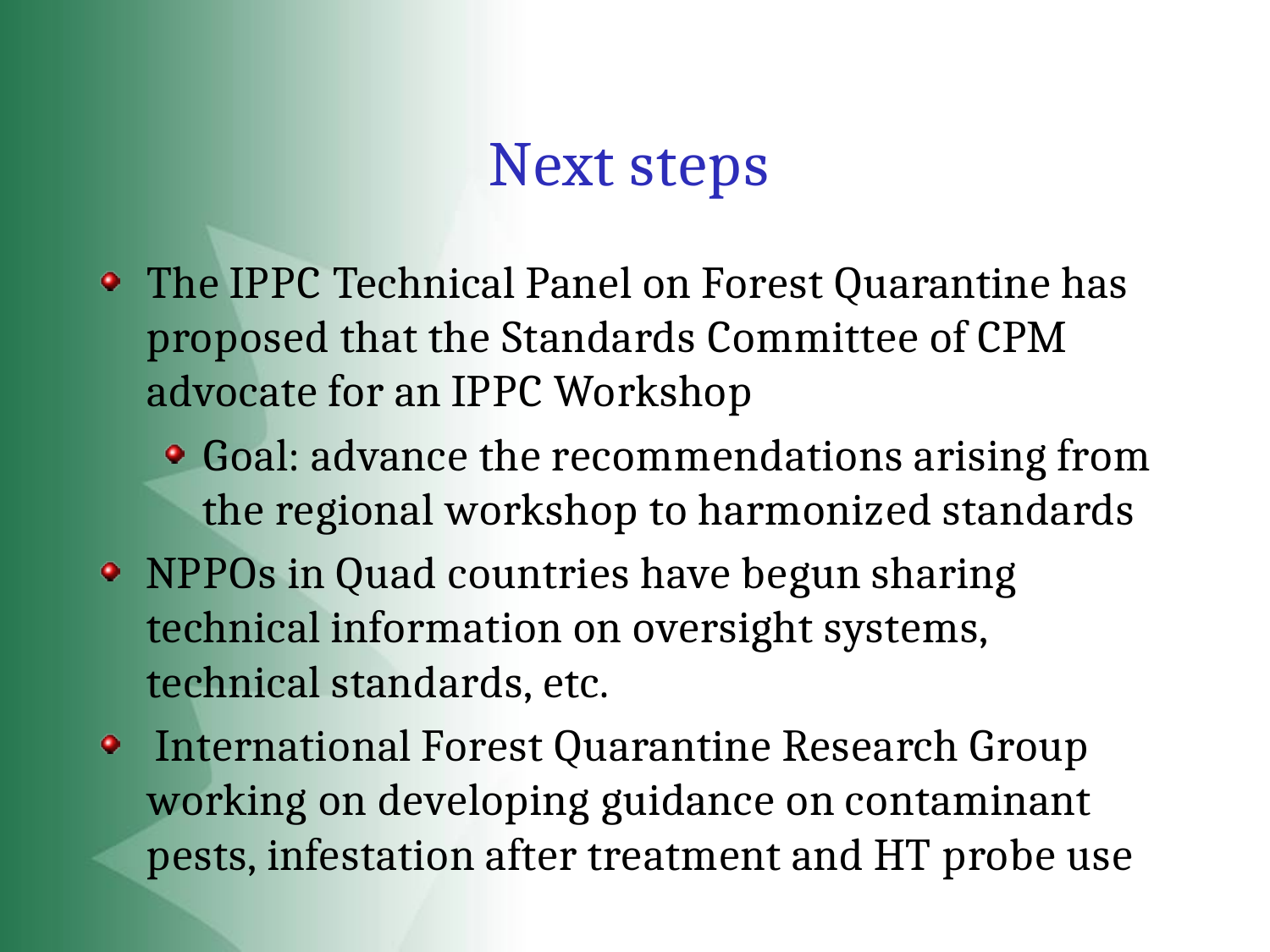

# Next steps
The IPPC Technical Panel on Forest Quarantine has proposed that the Standards Committee of CPM advocate for an IPPC Workshop
Goal: advance the recommendations arising from the regional workshop to harmonized standards
NPPOs in Quad countries have begun sharing technical information on oversight systems, technical standards, etc.
 International Forest Quarantine Research Group working on developing guidance on contaminant pests, infestation after treatment and HT probe use